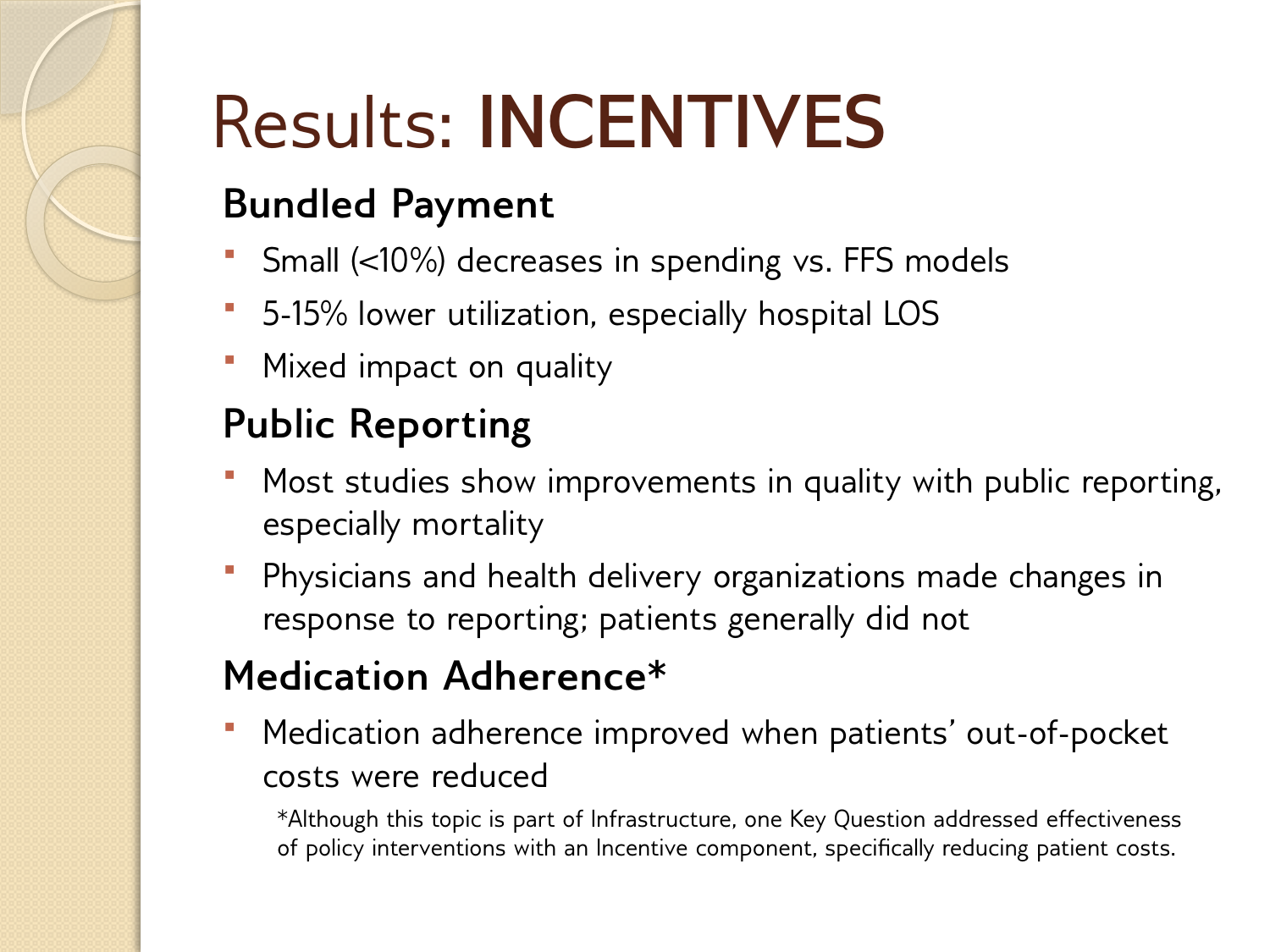

# Results: Incentives
Bundled Payment
Small (<10%) decreases in spending vs. FFS models
5-15% lower utilization, especially hospital LOS
Mixed impact on quality
Public Reporting
Most studies show improvements in quality with public reporting, especially mortality
Physicians and health delivery organizations made changes in response to reporting; patients generally did not
Medication Adherence*
Medication adherence improved when patients’ out-of-pocket costs were reduced
*Although this topic is part of Infrastructure, one Key Question addressed effectiveness of policy interventions with an Incentive component, specifically reducing patient costs.